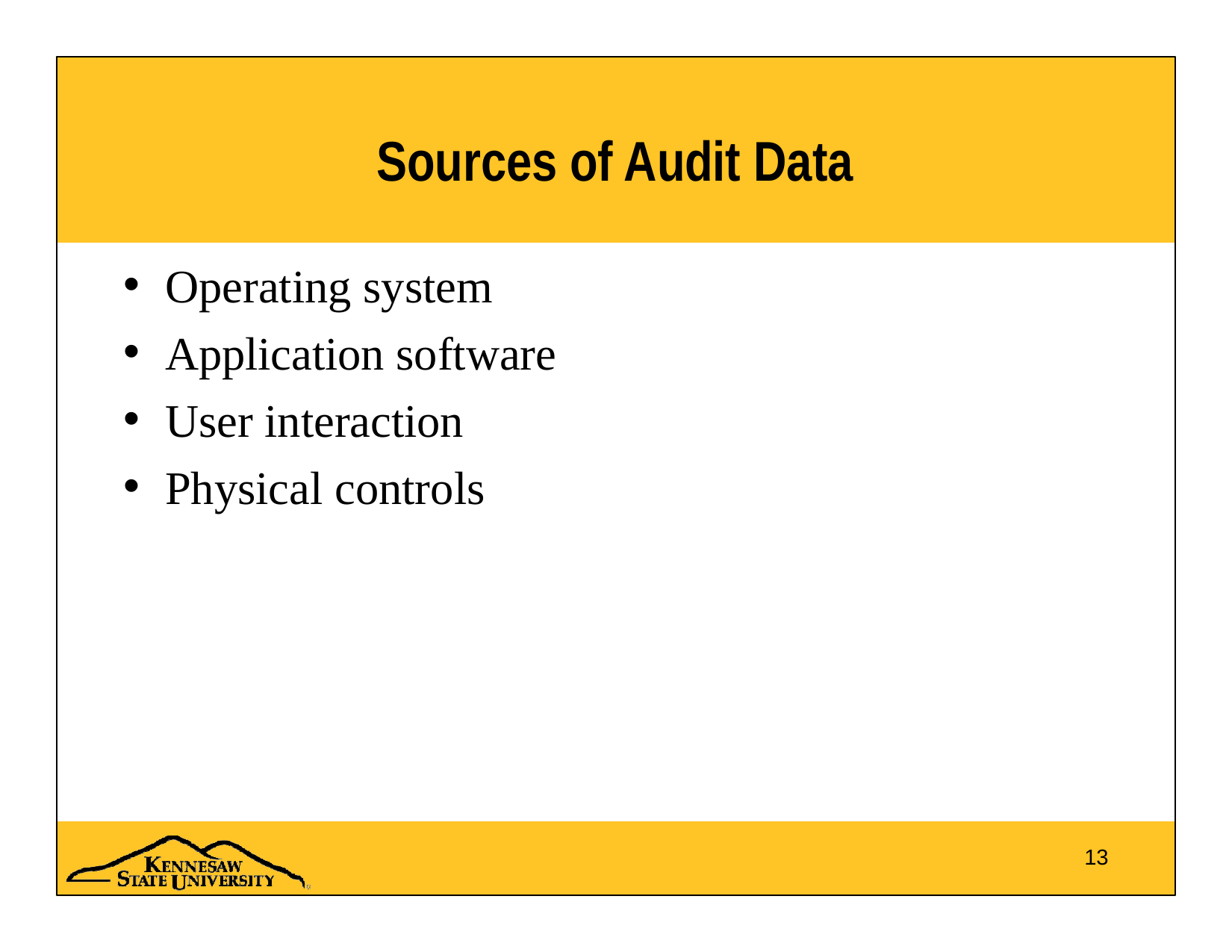

# Sources of Audit Data
Operating system
Application software
User interaction
Physical controls

13